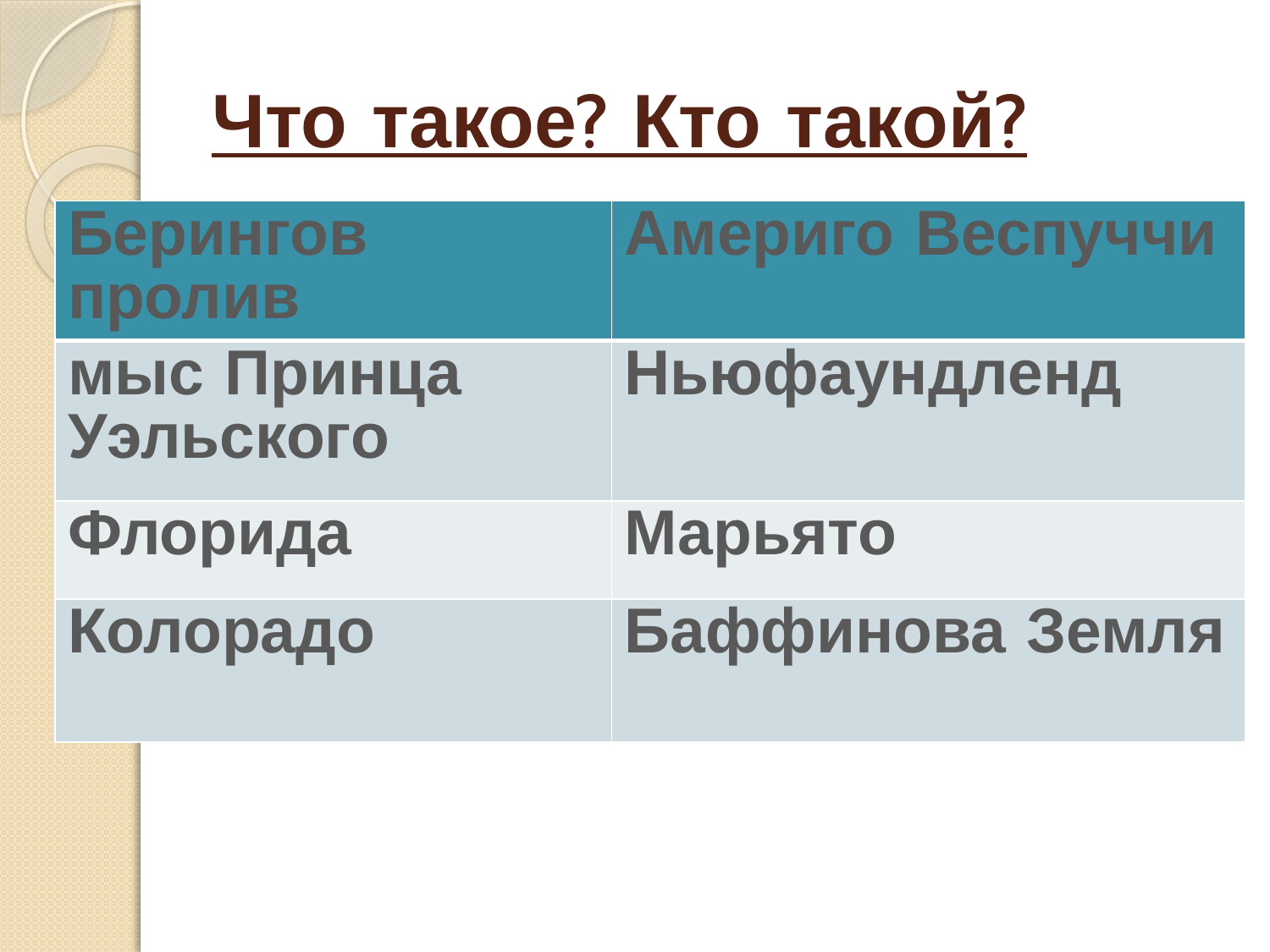

# Что такое? Кто такой?
| Берингов пролив | Америго Веспуччи |
| --- | --- |
| мыс Принца Уэльского | Ньюфаундленд |
| Флорида | Марьято |
| Колорадо | Баффинова Земля |